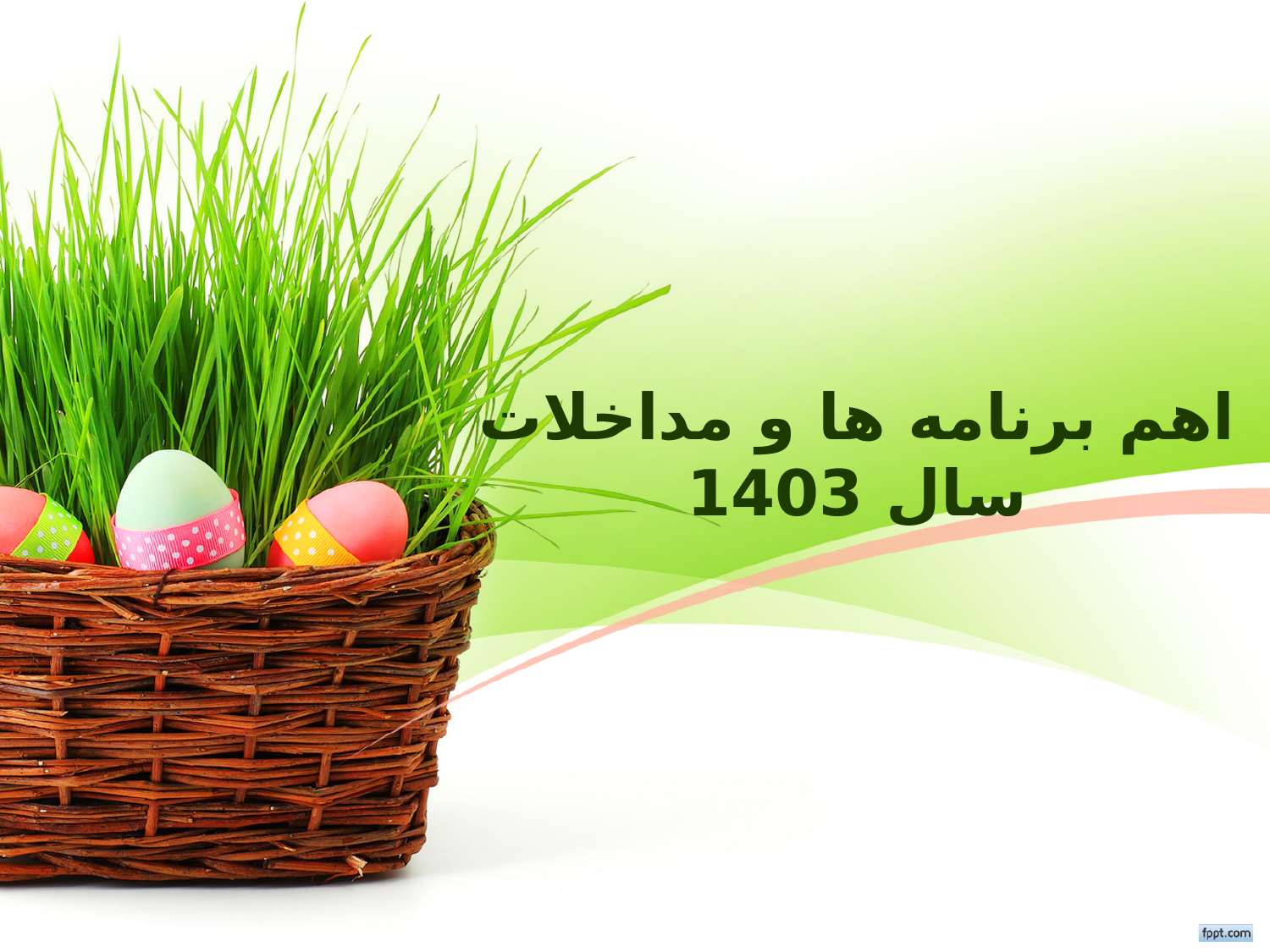

اهم برنامه ها و مداخلات سال 1403